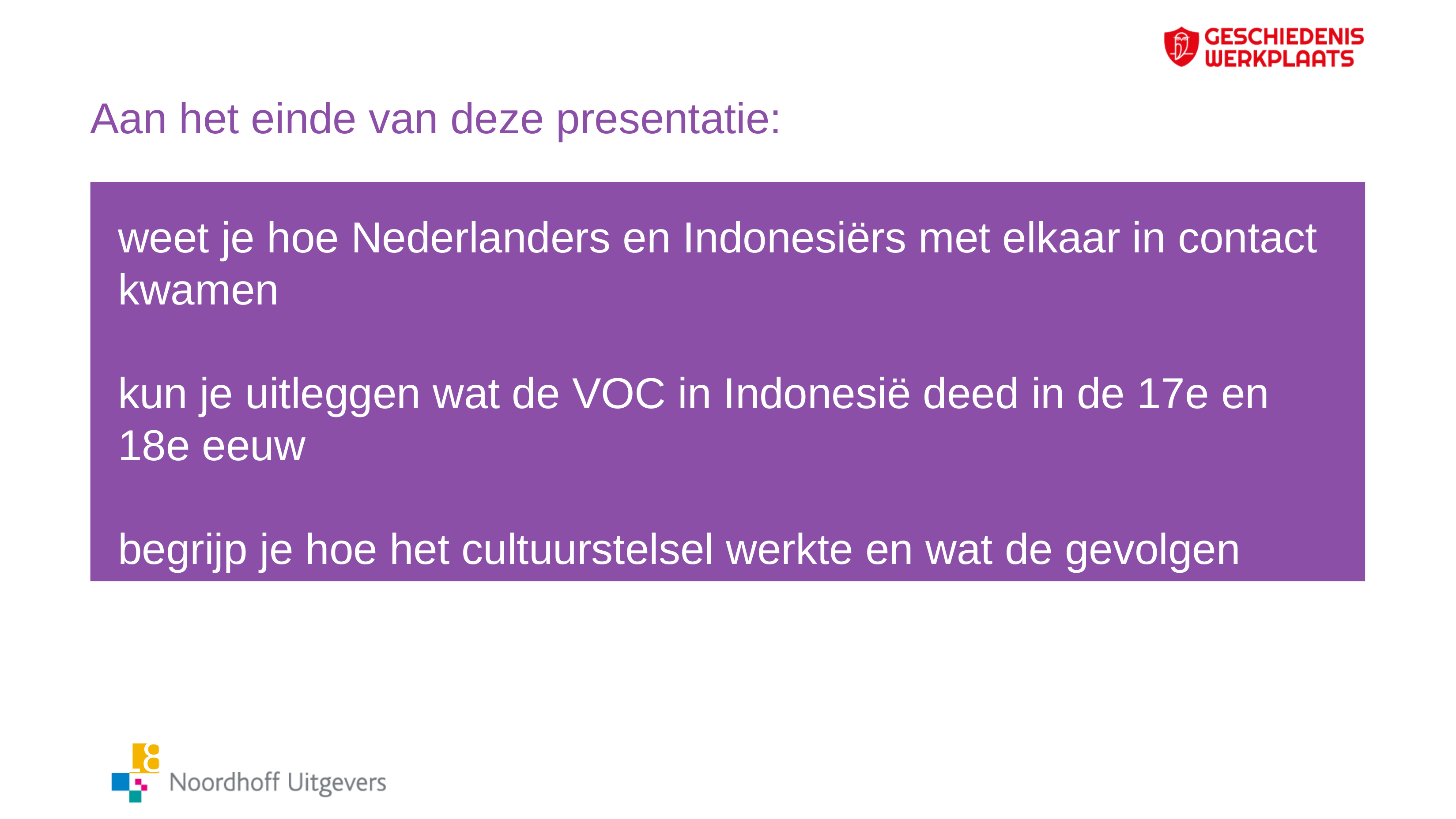

# Aan het einde van deze presentatie:
weet je hoe Nederlanders en Indonesiërs met elkaar in contact kwamen

kun je uitleggen wat de VOC in Indonesië deed in de 17e en 18e eeuw

begrijp je hoe het cultuurstelsel werkte en wat de gevolgen ervan waren

kun je aangeven wat Nederland in Indonesië deed in de jaren 1870-1942